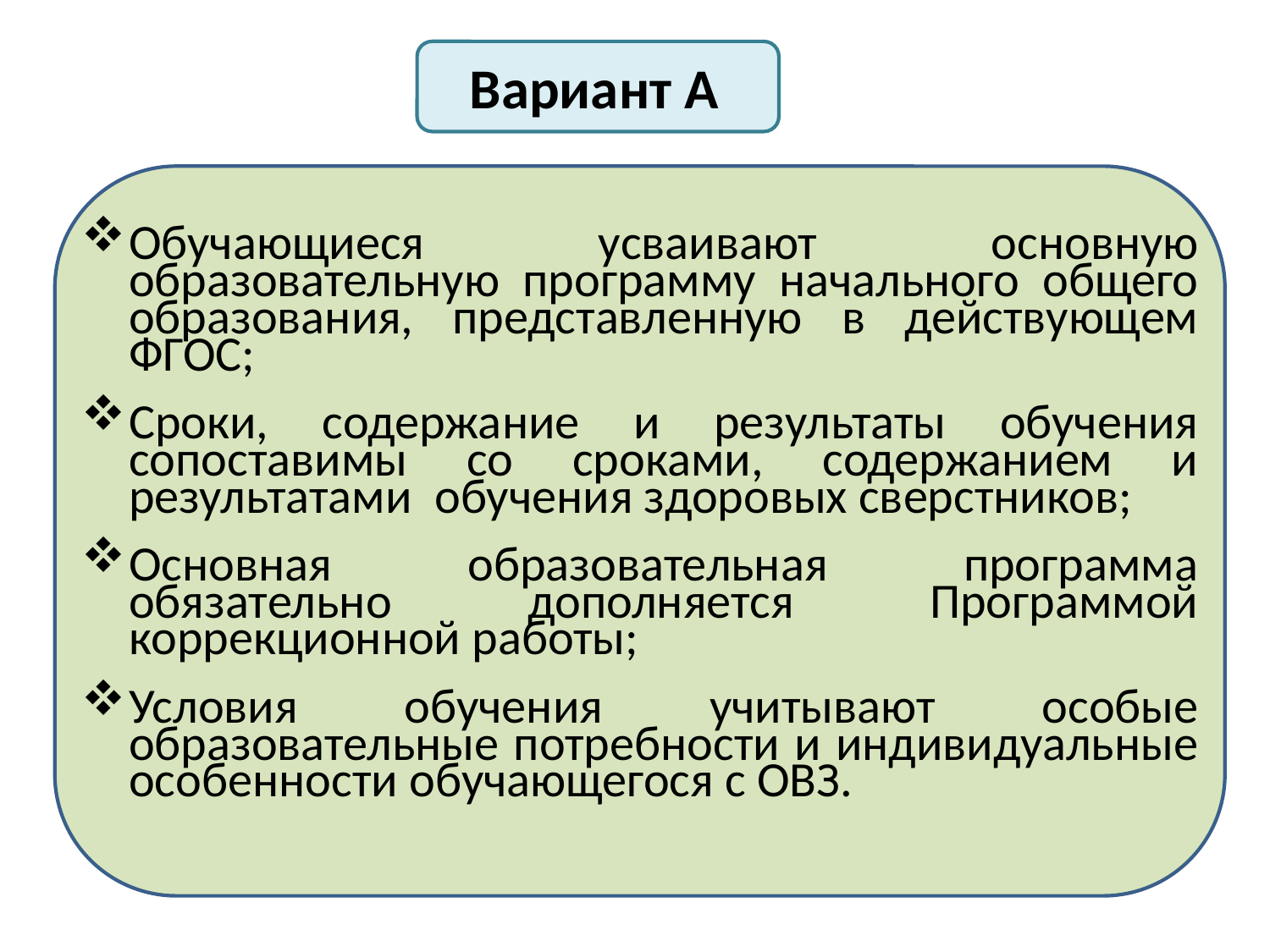

Вариант А

Обучающиеся усваивают основную образовательную программу начального общего образования, представленную в действующем ФГОС;
Сроки, содержание и результаты обучения сопоставимы со сроками, содержанием и результатами  обучения здоровых сверстников;
Основная образовательная программа обязательно дополняется Программой коррекционной работы;
Условия обучения учитывают особые образовательные потребности и индивидуальные особенности обучающегося с ОВЗ.